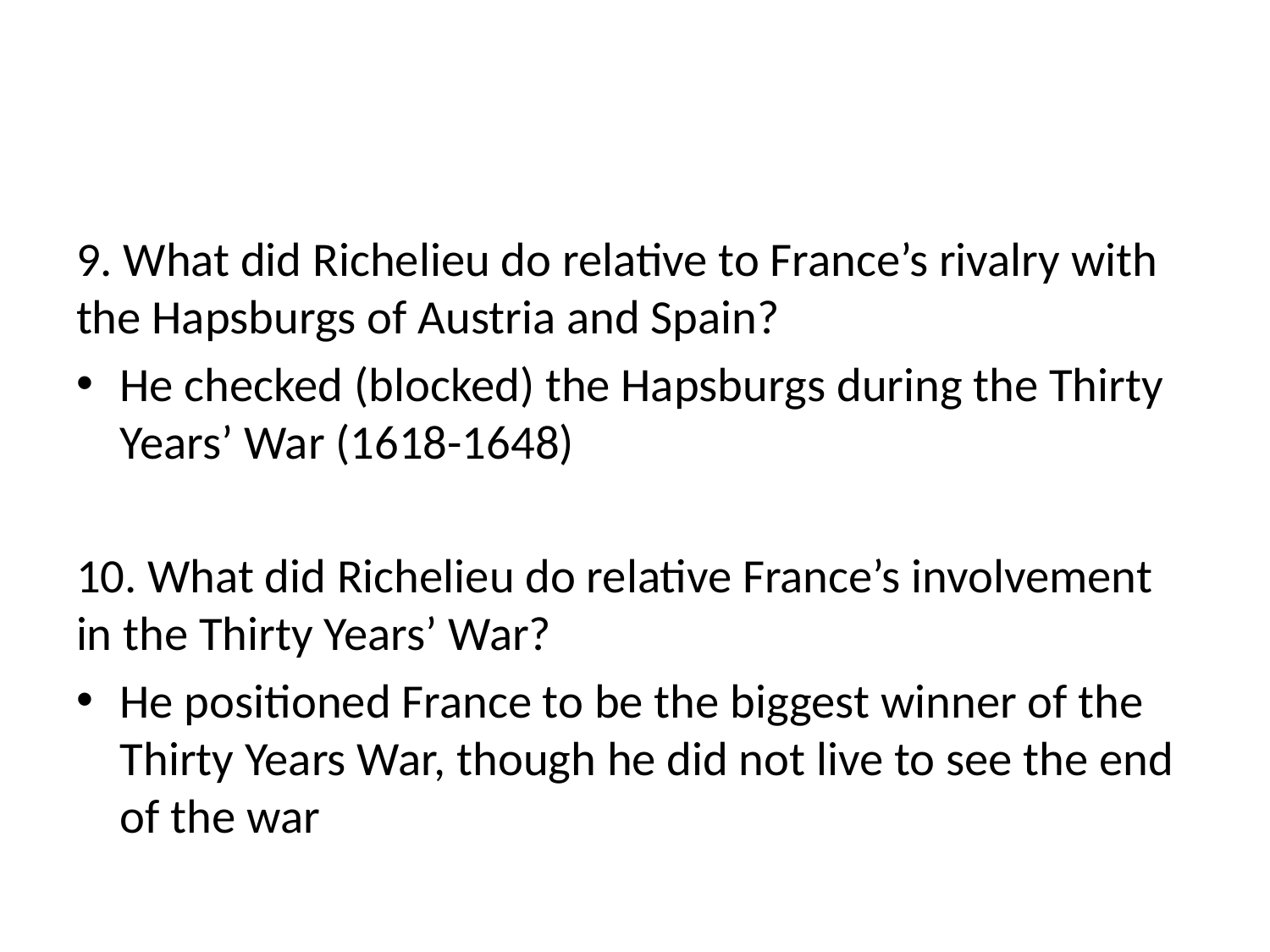

#
9. What did Richelieu do relative to France’s rivalry with the Hapsburgs of Austria and Spain?
He checked (blocked) the Hapsburgs during the Thirty Years’ War (1618-1648)

10. What did Richelieu do relative France’s involvement in the Thirty Years’ War?
He positioned France to be the biggest winner of the Thirty Years War, though he did not live to see the end of the war